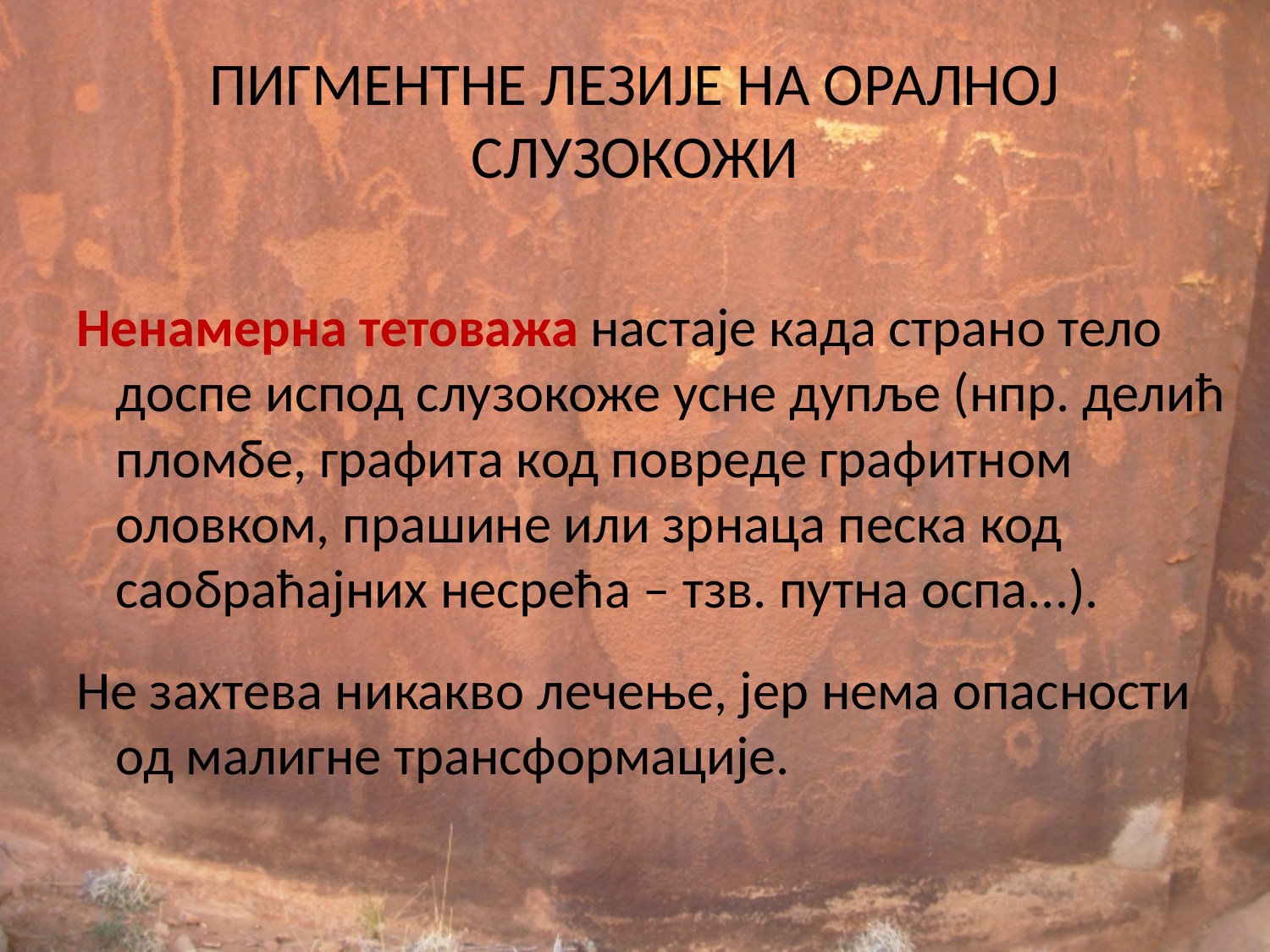

# ПИГМЕНТНЕ ЛЕЗИЈЕ НА ОРАЛНОЈ СЛУЗОКОЖИ
Ненамерна тетоважа настаје када страно тело доспе испод слузокоже усне дупље (нпр. делић пломбе, графита код повреде графитном оловком, прашине или зрнаца песка код саобраћајних несрећа – тзв. путна оспа...).

Не захтева никакво лечење, јер нема опасности од малигне трансформације.